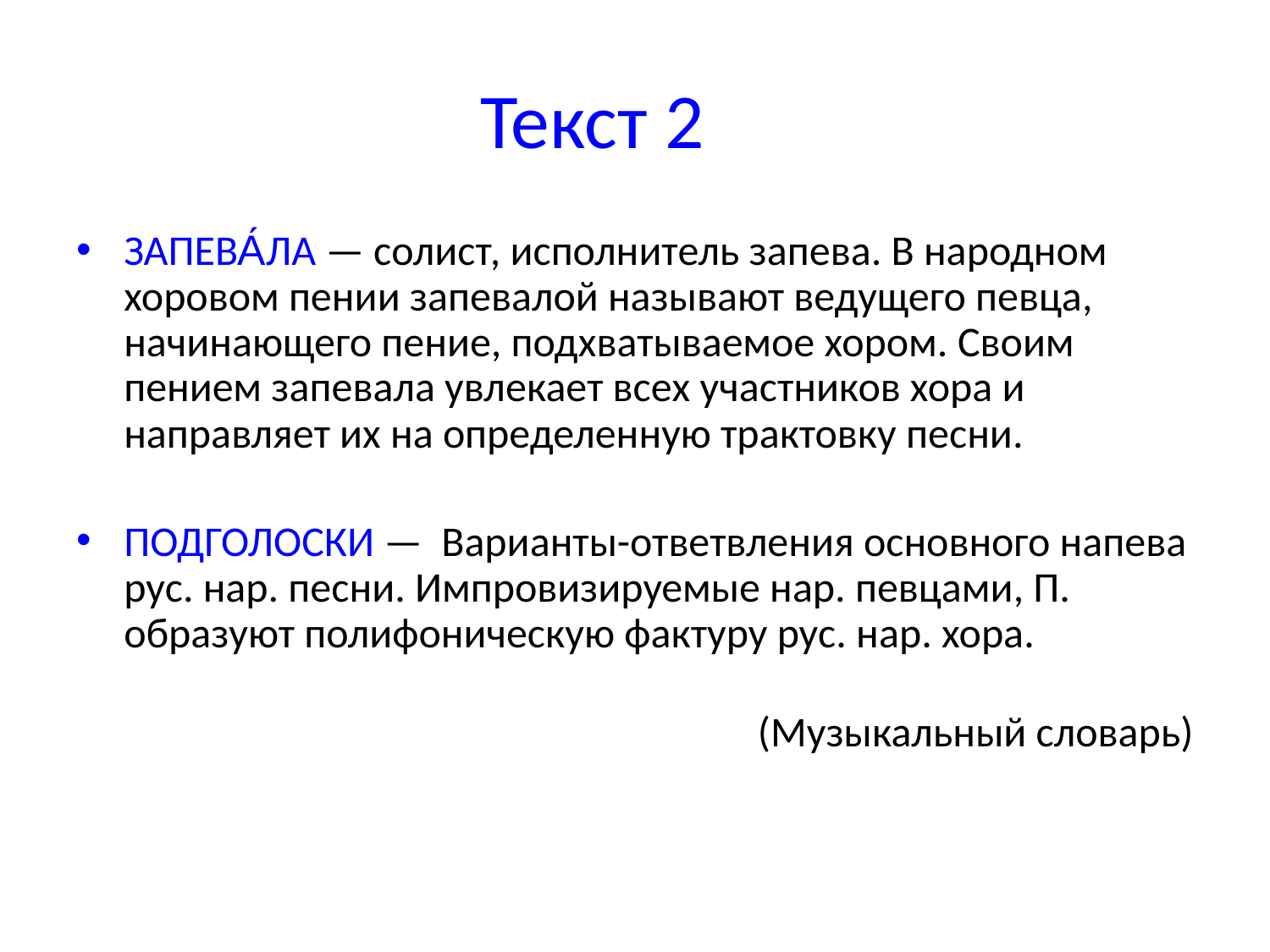

# Текст 2
ЗАПЕВА́ЛА — солист, исполнитель запева. В народном хоровом пении запевалой называют ведущего певца, начинающего пение, подхватываемое хором. Своим пением запевала увлекает всех участников хора и направляет их на определенную трактовку песни.

ПОДГОЛОСКИ —  Варианты-ответвления основного напева рус. нар. песни. Импровизируемые нар. певцами, П. образуют полифоническую фактуру рус. нар. хора.
                                                                                                                   (Музыкальный словарь)